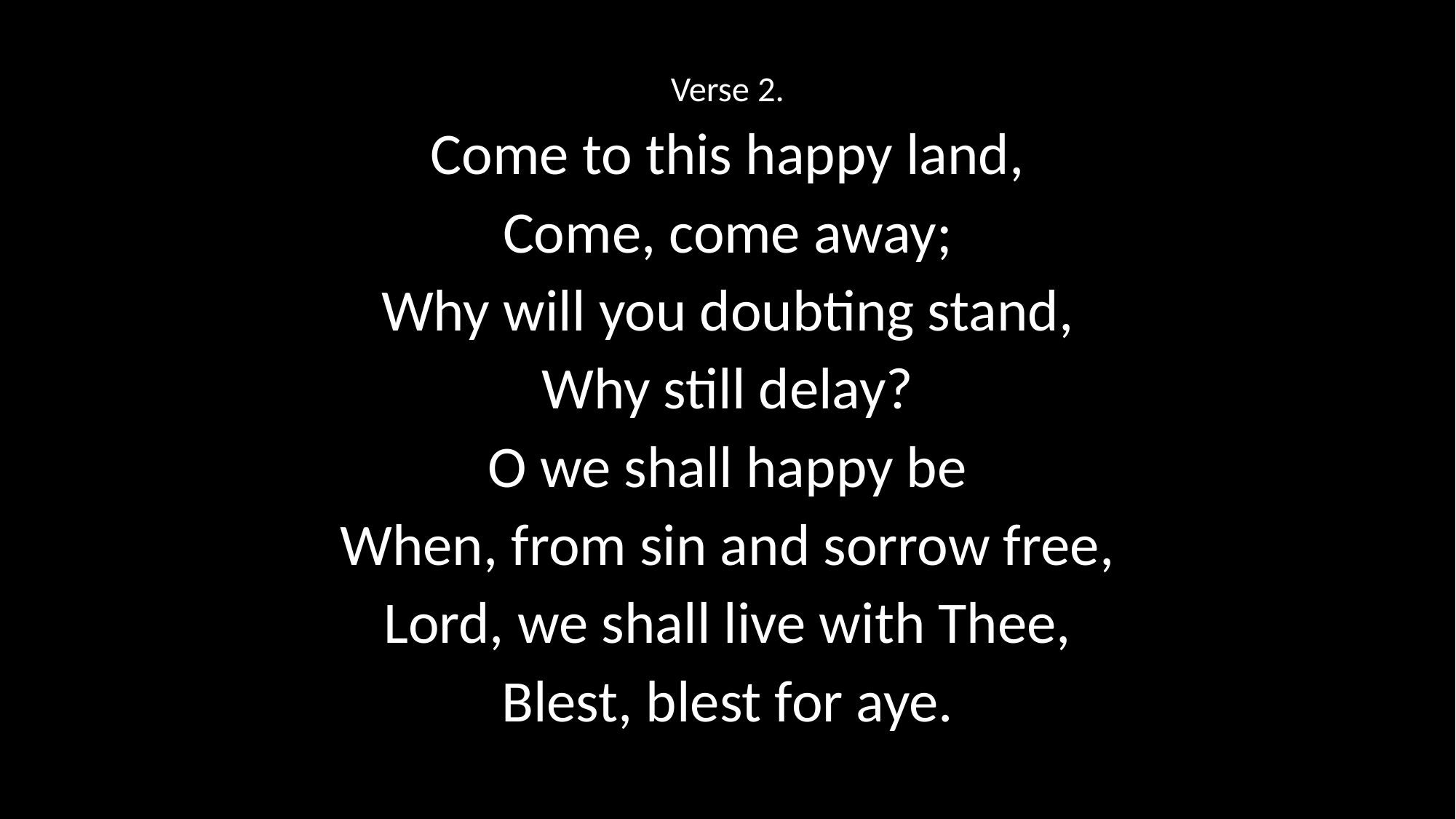

Verse 2.
Come to this happy land,
Come, come away;
Why will you doubting stand,
Why still delay?
O we shall happy be
When, from sin and sorrow free,
Lord, we shall live with Thee,
Blest, blest for aye.